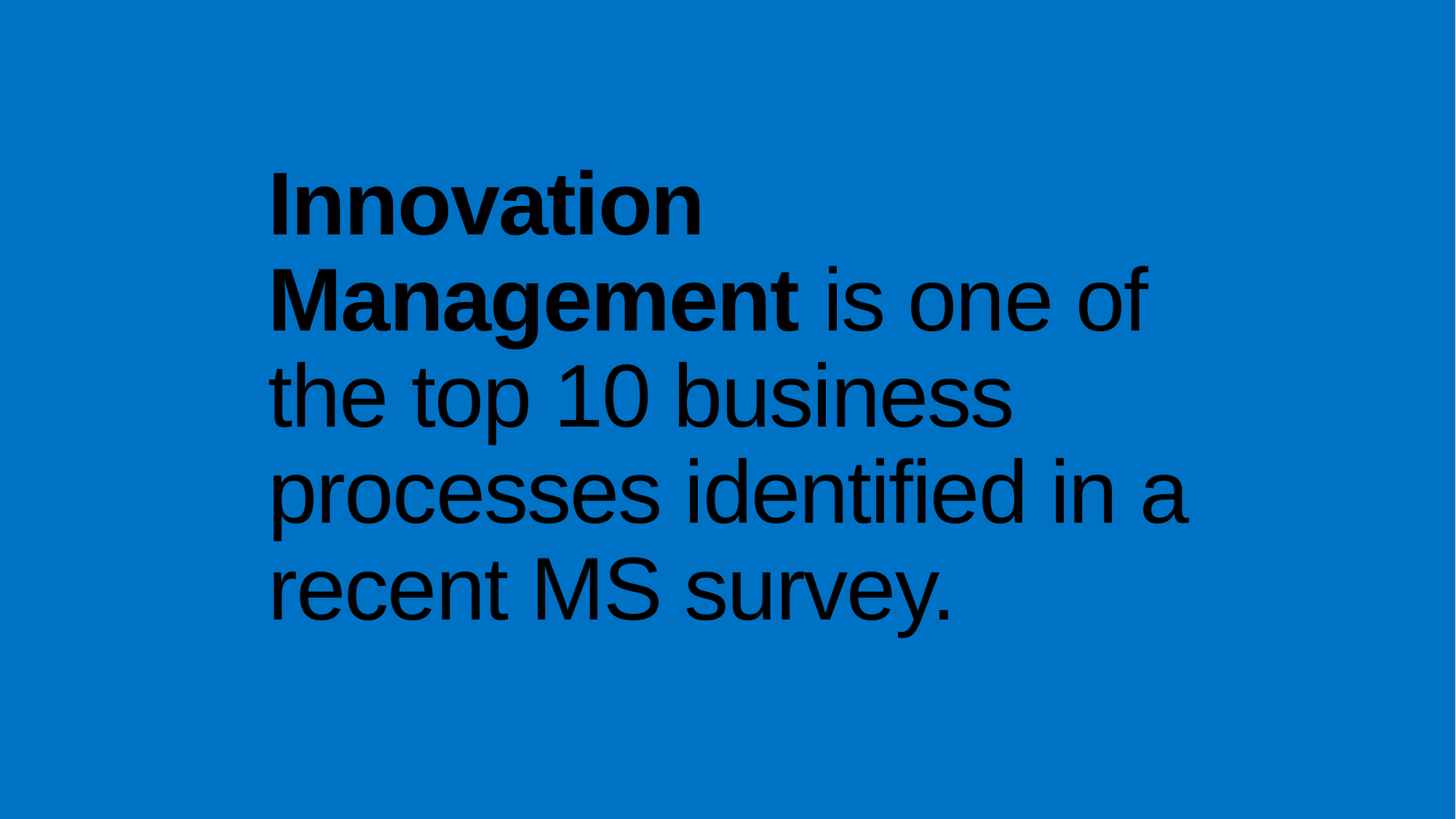

# Innovation Management is one of the top 10 business processes identified in a recent MS survey.